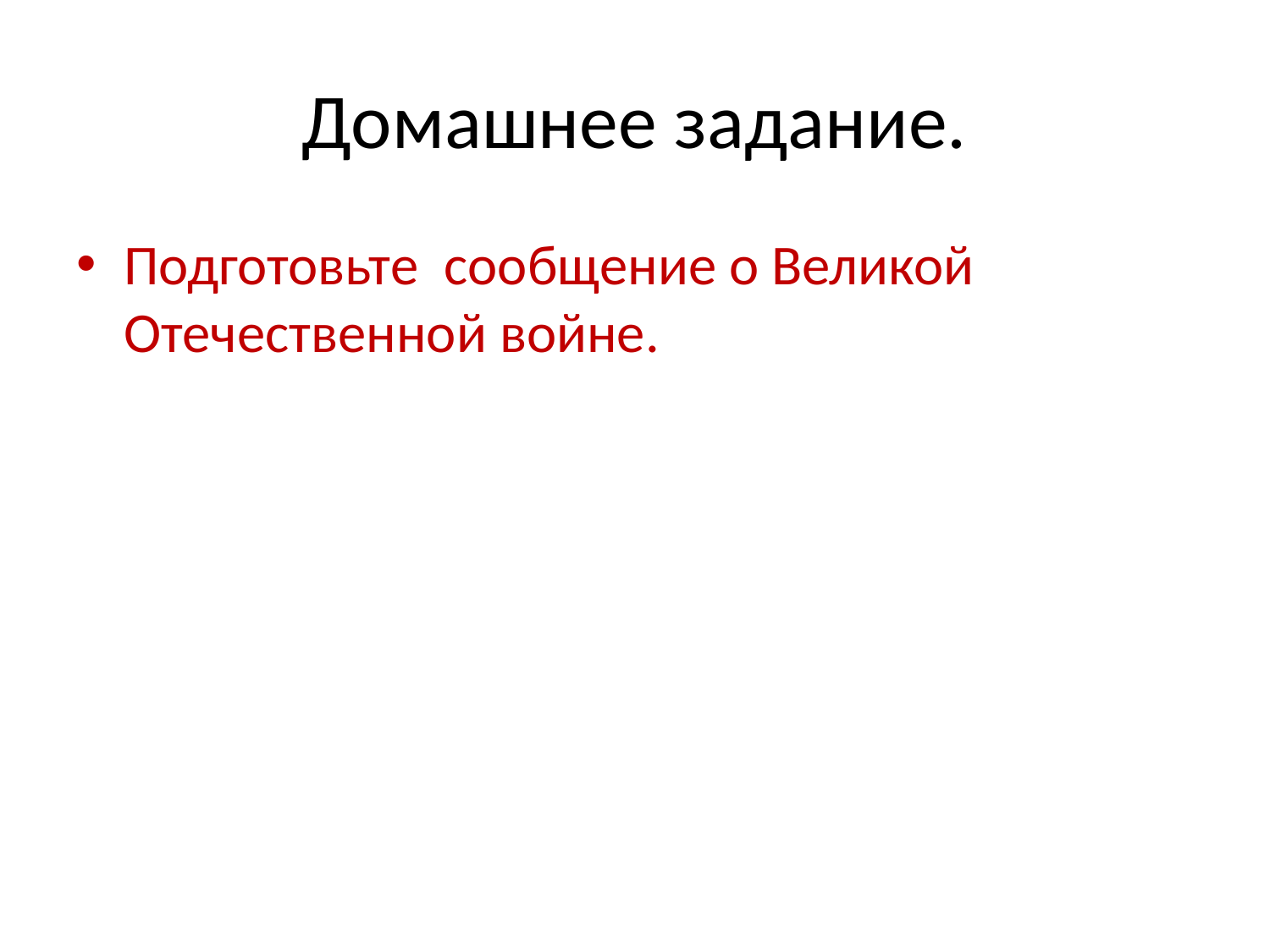

# Домашнее задание.
Подготовьте  сообщение о Великой Отечественной войне.